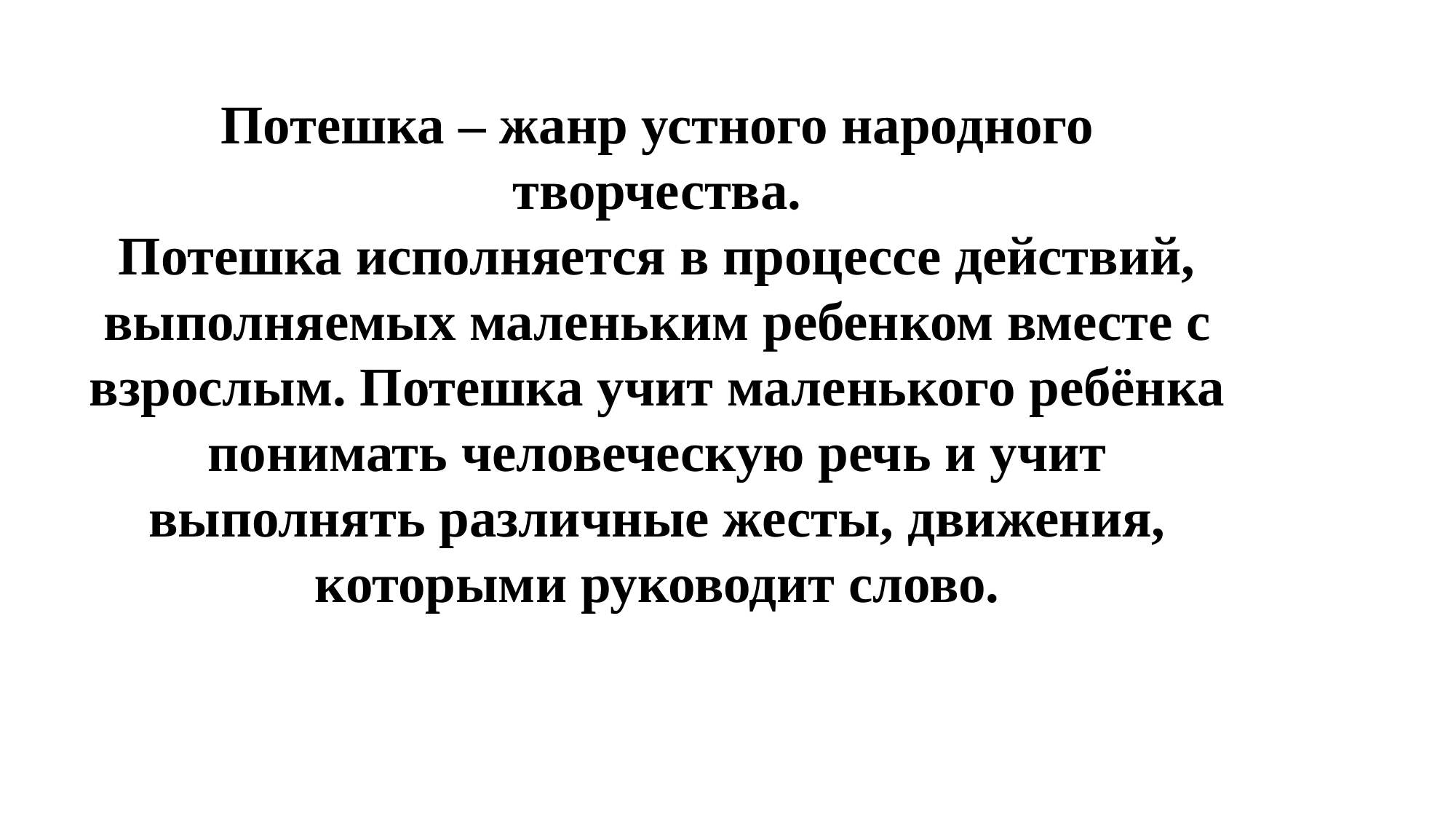

# Потешка – жанр устного народного творчества. Потешка исполняется в процессе действий, выполняемых маленьким ребенком вместе с взрослым. Потешка учит маленького ребёнка понимать человеческую речь и учит выполнять различные жесты, движения, которыми руководит слово.